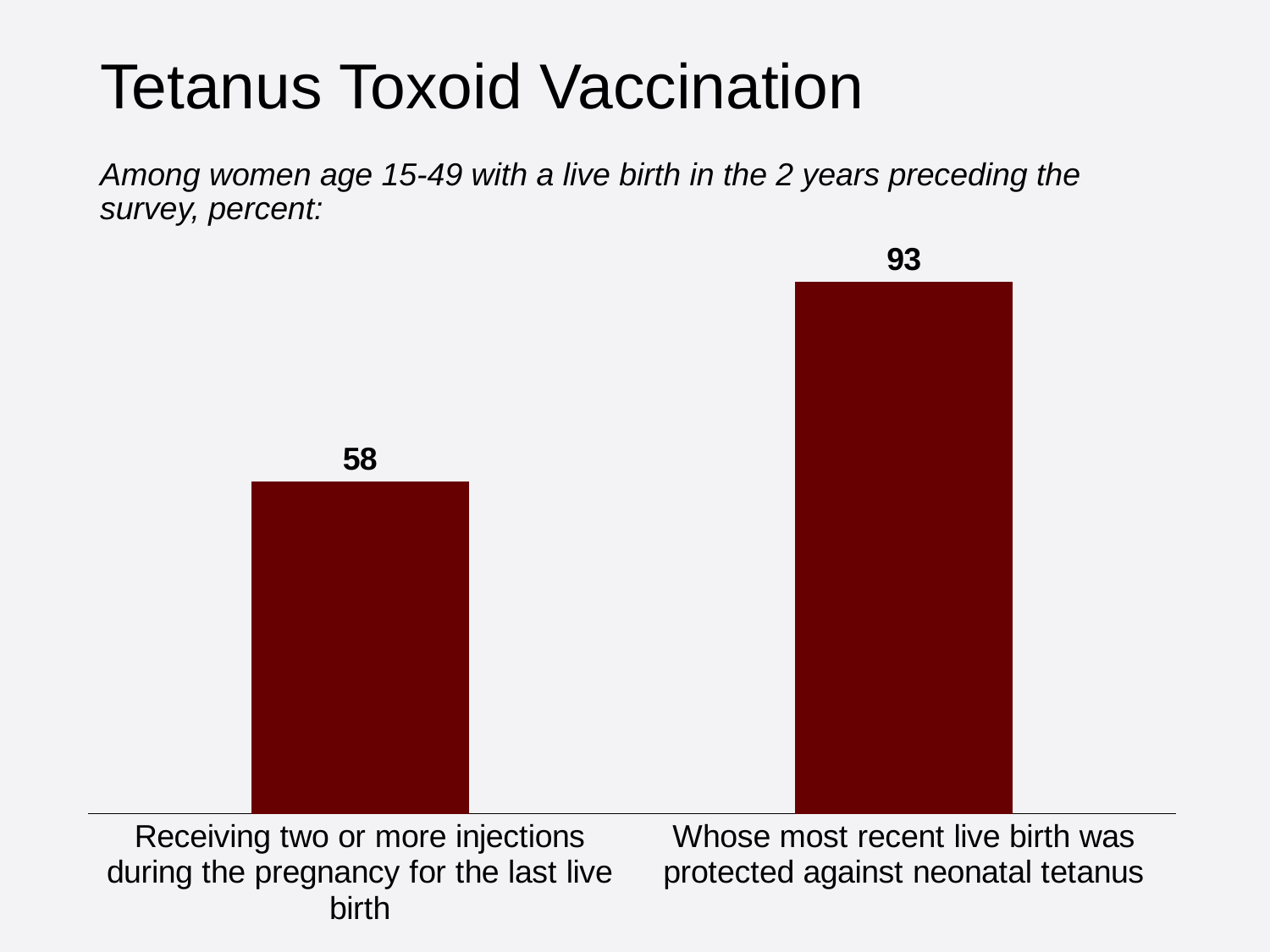

# Tetanus Toxoid Vaccination
Among women age 15-49 with a live birth in the 2 years preceding the survey, percent:

### Chart

| Category | Receiving two or more injections during the pregnancy for the last live birth |
|---|---|
| Receiving two or more injections during the pregnancy for the last live birth | 58.0 |
| Whose most recent live birth was protected against neonatal tetanus | 93.0 |